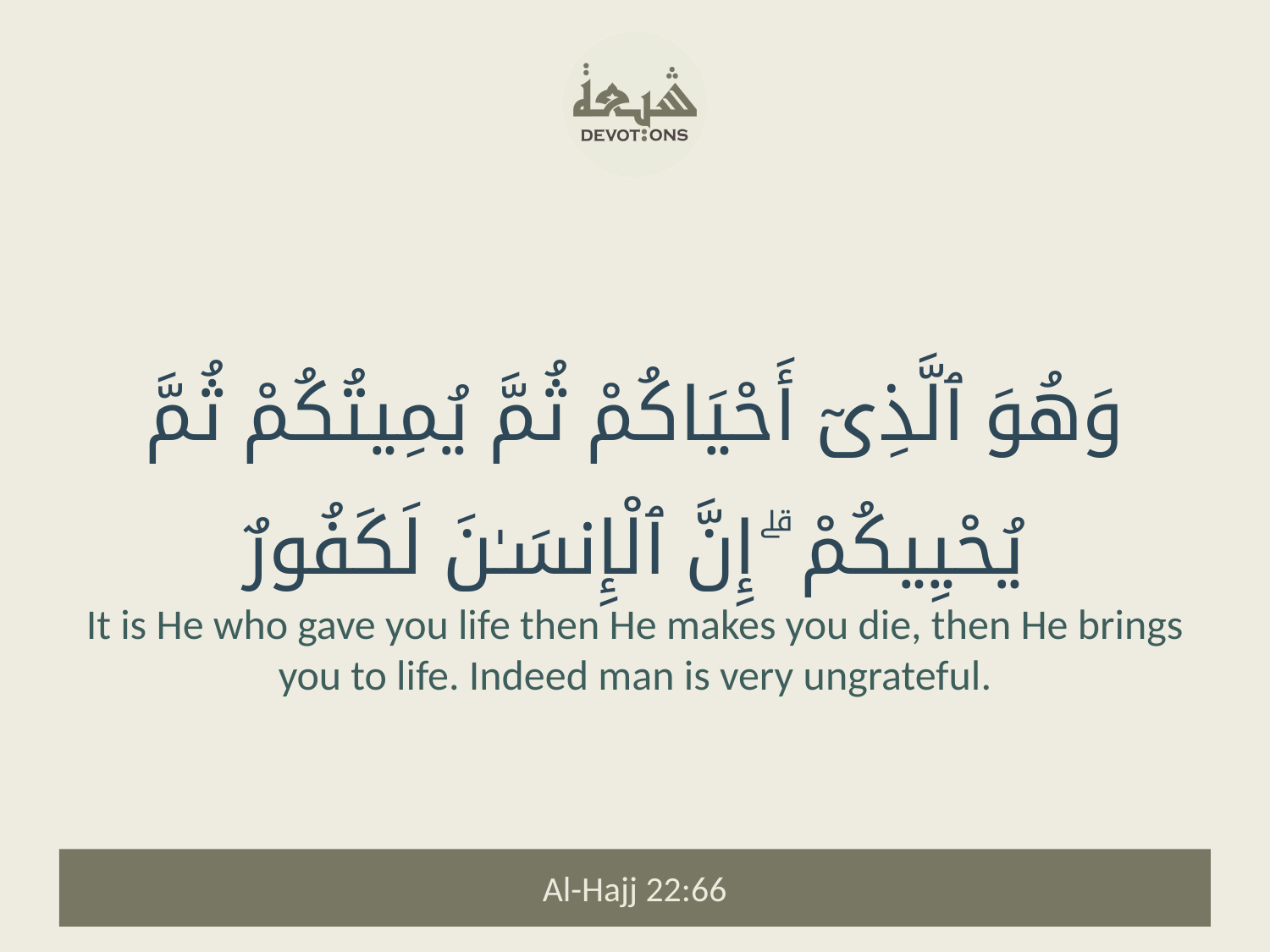

وَهُوَ ٱلَّذِىٓ أَحْيَاكُمْ ثُمَّ يُمِيتُكُمْ ثُمَّ يُحْيِيكُمْ ۗ إِنَّ ٱلْإِنسَـٰنَ لَكَفُورٌ
It is He who gave you life then He makes you die, then He brings you to life. Indeed man is very ungrateful.
Al-Hajj 22:66